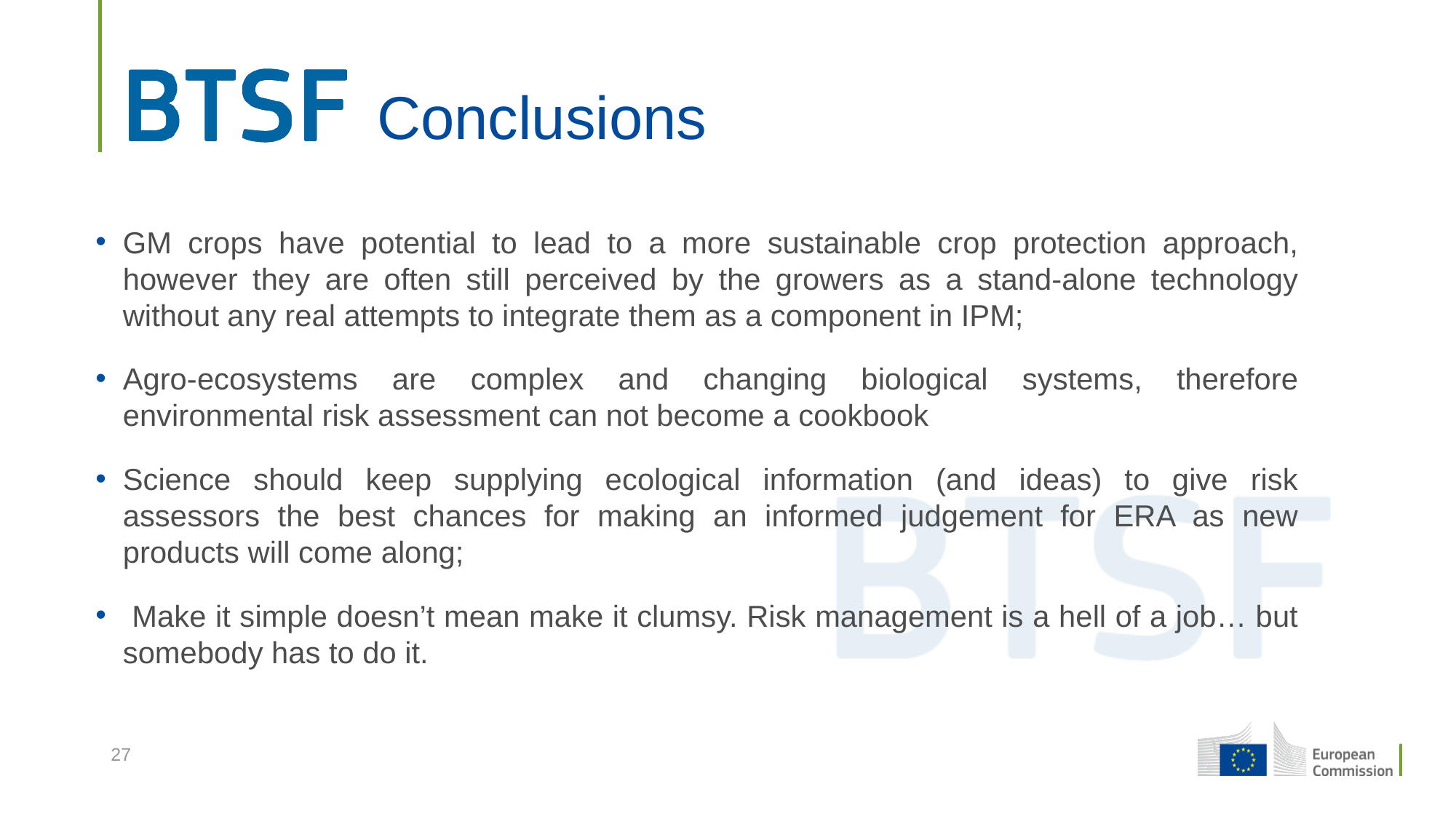

# Conclusions
GM crops have potential to lead to a more sustainable crop protection approach, however they are often still perceived by the growers as a stand-alone technology without any real attempts to integrate them as a component in IPM;
Agro-ecosystems are complex and changing biological systems, therefore environmental risk assessment can not become a cookbook
Science should keep supplying ecological information (and ideas) to give risk assessors the best chances for making an informed judgement for ERA as new products will come along;
 Make it simple doesn’t mean make it clumsy. Risk management is a hell of a job… but somebody has to do it.
27